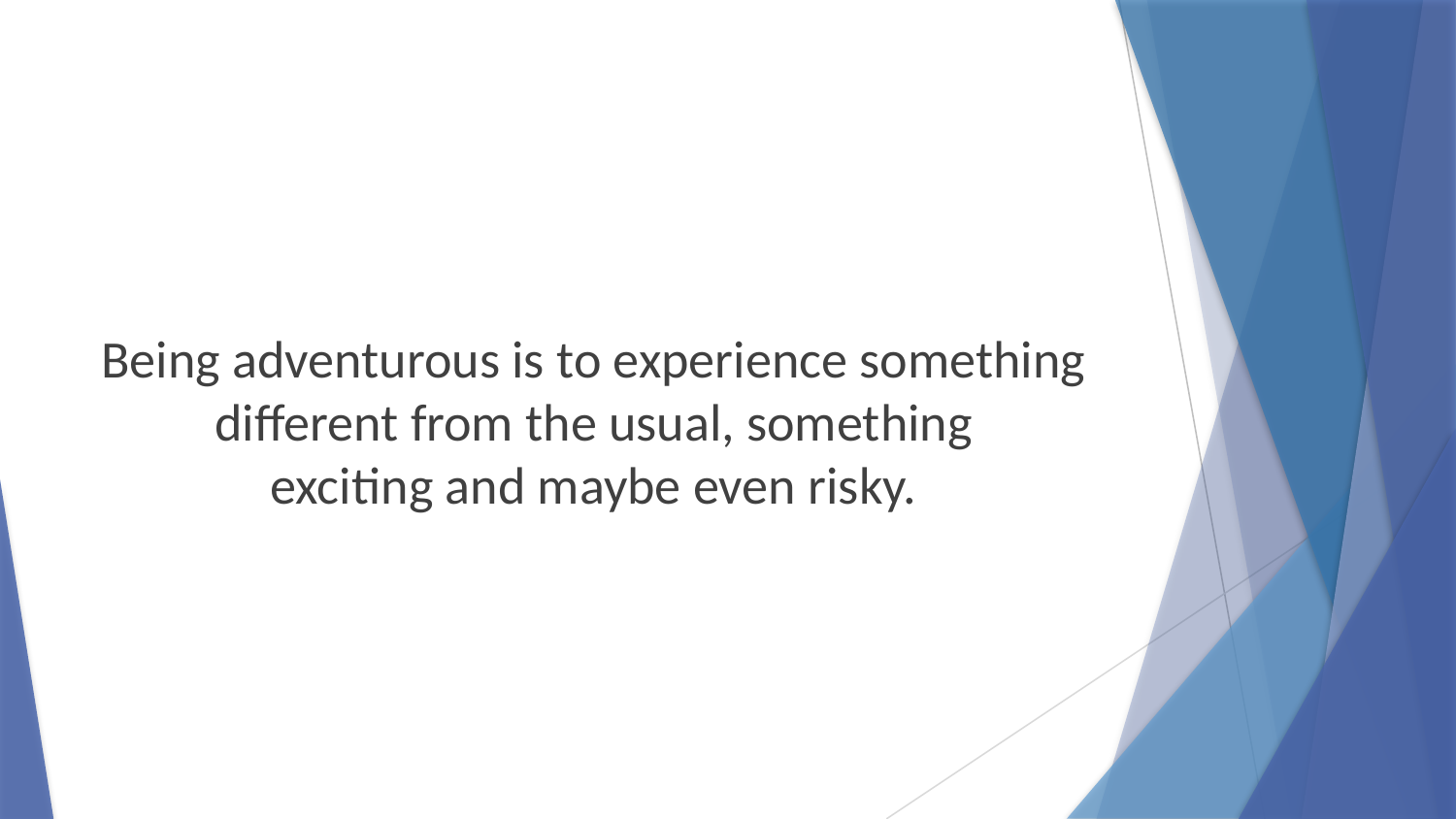

Being adventurous is to experience something different from the usual, something
exciting and maybe even risky.